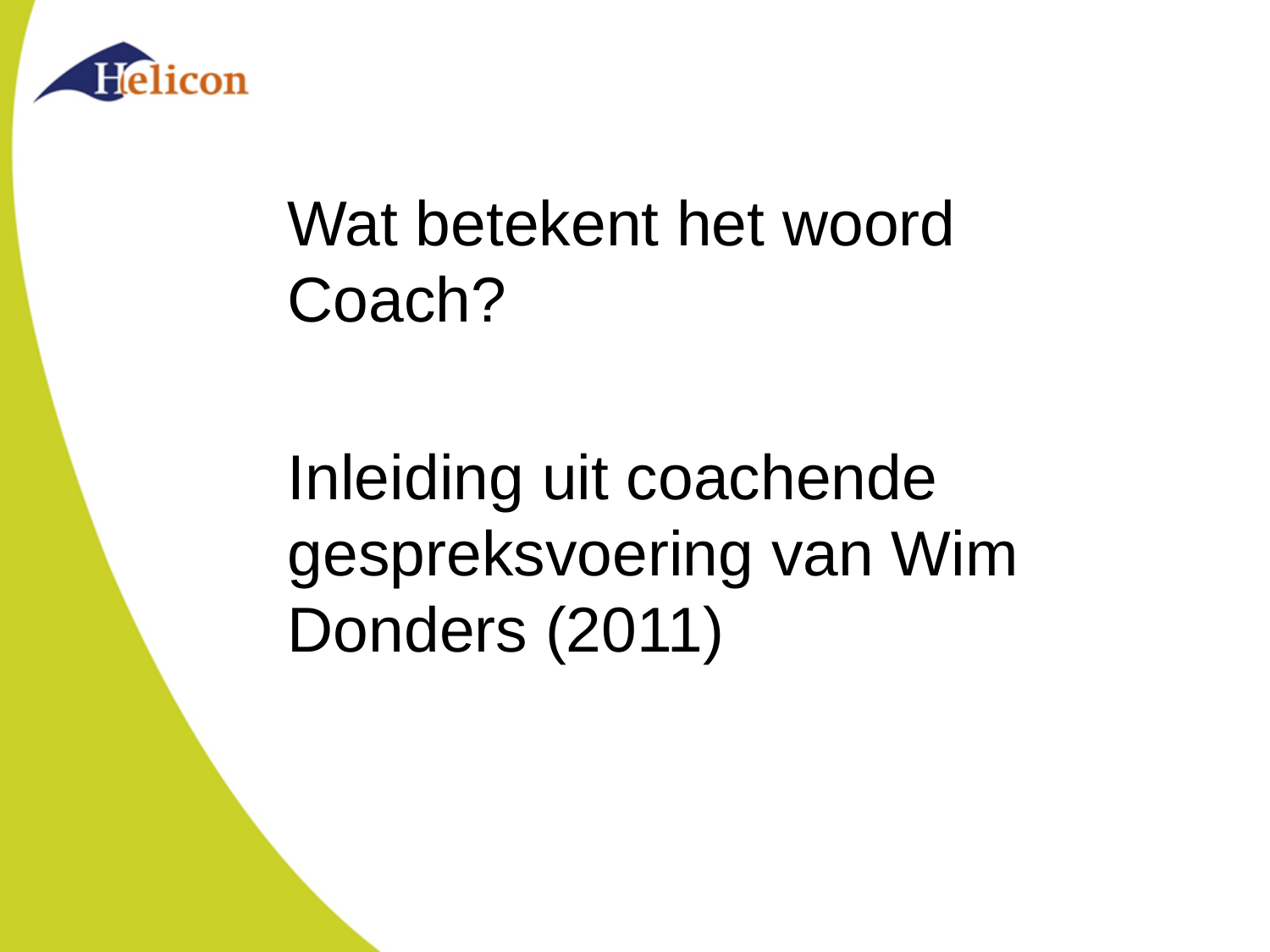

#
Wat betekent het woord Coach?

Inleiding uit coachende gespreksvoering van Wim Donders (2011)